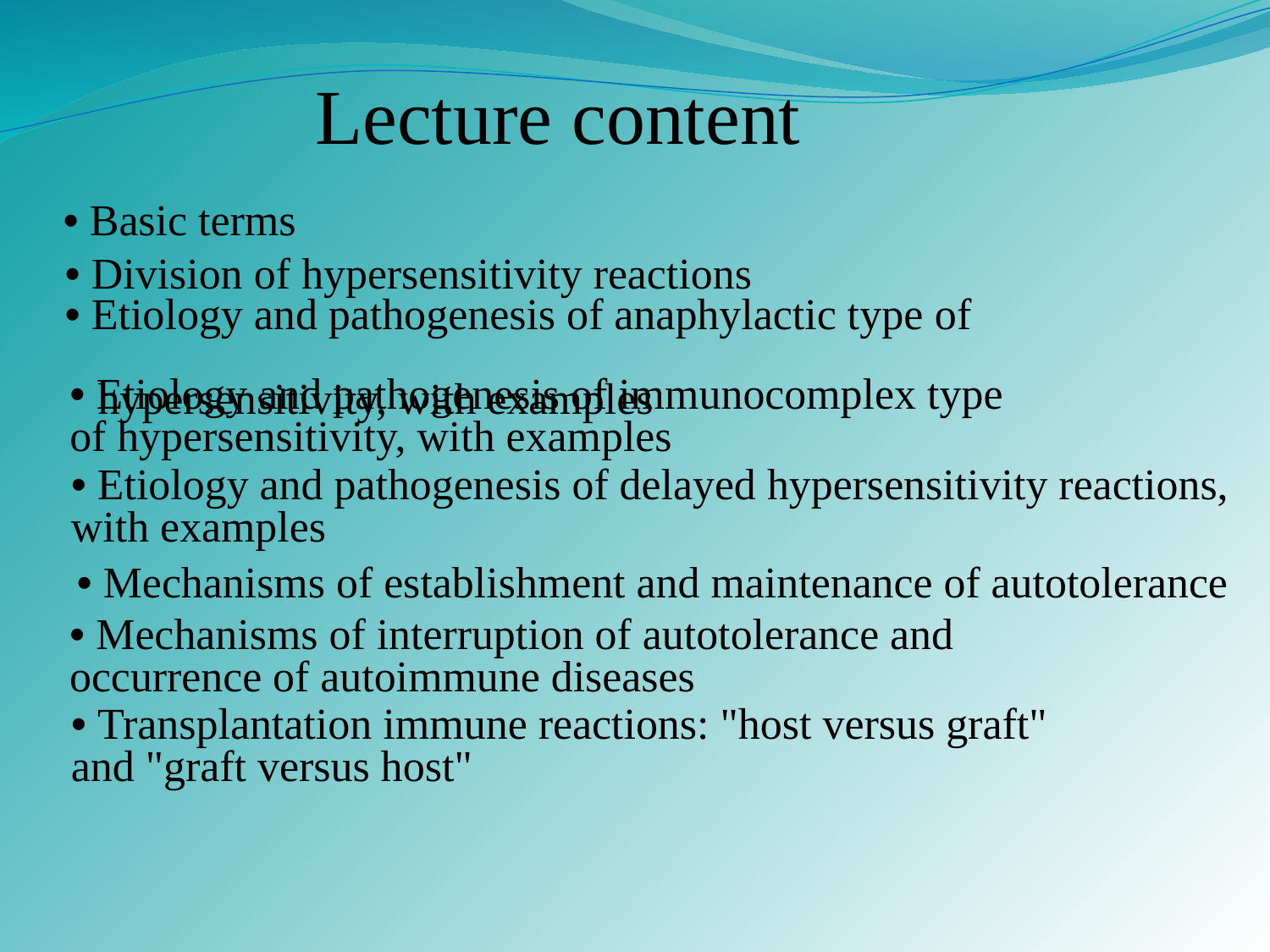

Lecture content
• Basic terms

• Division of hypersensitivity reactions

• Etiology and pathogenesis of anaphylactic type of
   hypersensitivity, with examples

• Etiology and pathogenesis of immunocomplex type
of hypersensitivity, with examples

• Etiology and pathogenesis of delayed hypersensitivity reactions,
with examples

• Mechanisms of establishment and maintenance of autotolerance

• Mechanisms of interruption of autotolerance and
occurrence of autoimmune diseases
• Transplantation immune reactions: "host versus graft"
and "graft versus host"